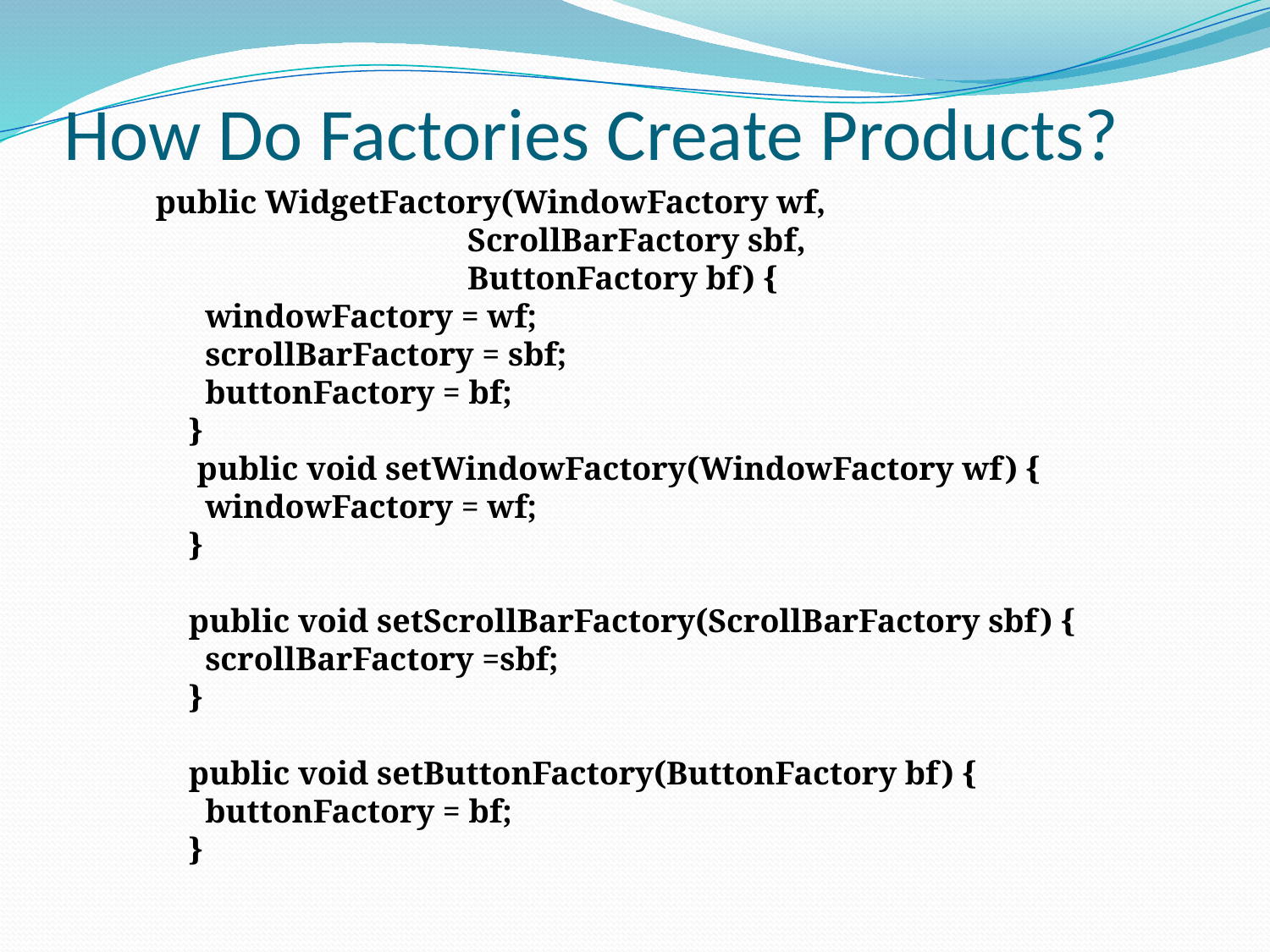

# How Do Factories Create Products?
 public WidgetFactory(WindowFactory wf,
                          	        ScrollBarFactory sbf,
	        	        ButtonFactory bf) {
       windowFactory = wf;
       scrollBarFactory = sbf;
       buttonFactory = bf;
     }
      public void setWindowFactory(WindowFactory wf) {
       windowFactory = wf;
     }

     public void setScrollBarFactory(ScrollBarFactory sbf) {
       scrollBarFactory =sbf;
     }

     public void setButtonFactory(ButtonFactory bf) {
       buttonFactory = bf;
     }